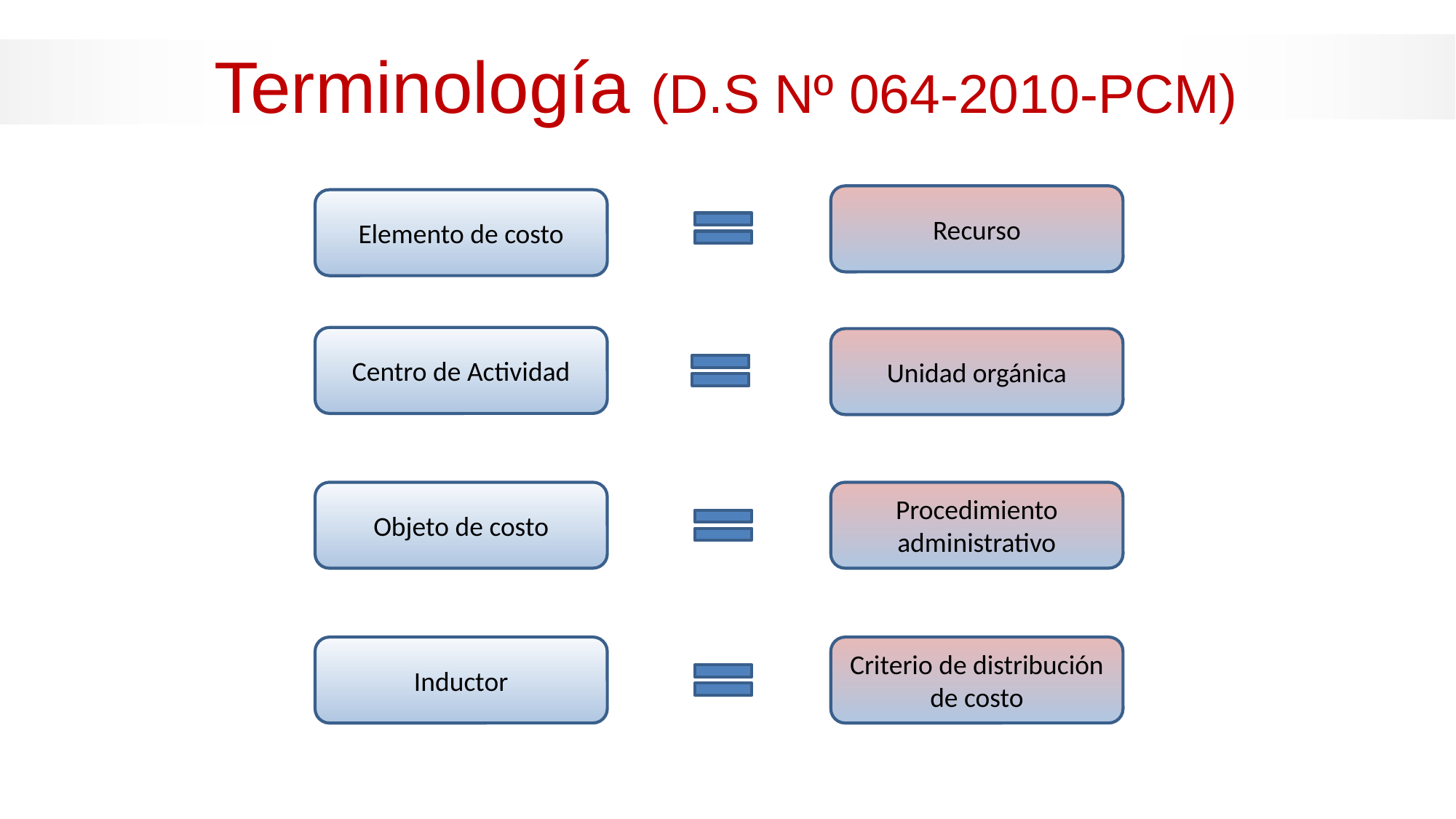

Terminología (D.S Nº 064-2010-PCM)

Recurso
Elemento de costo

Centro de Actividad
Unidad orgánica

Objeto de costo
Procedimiento administrativo

Inductor
Criterio de distribución de costo